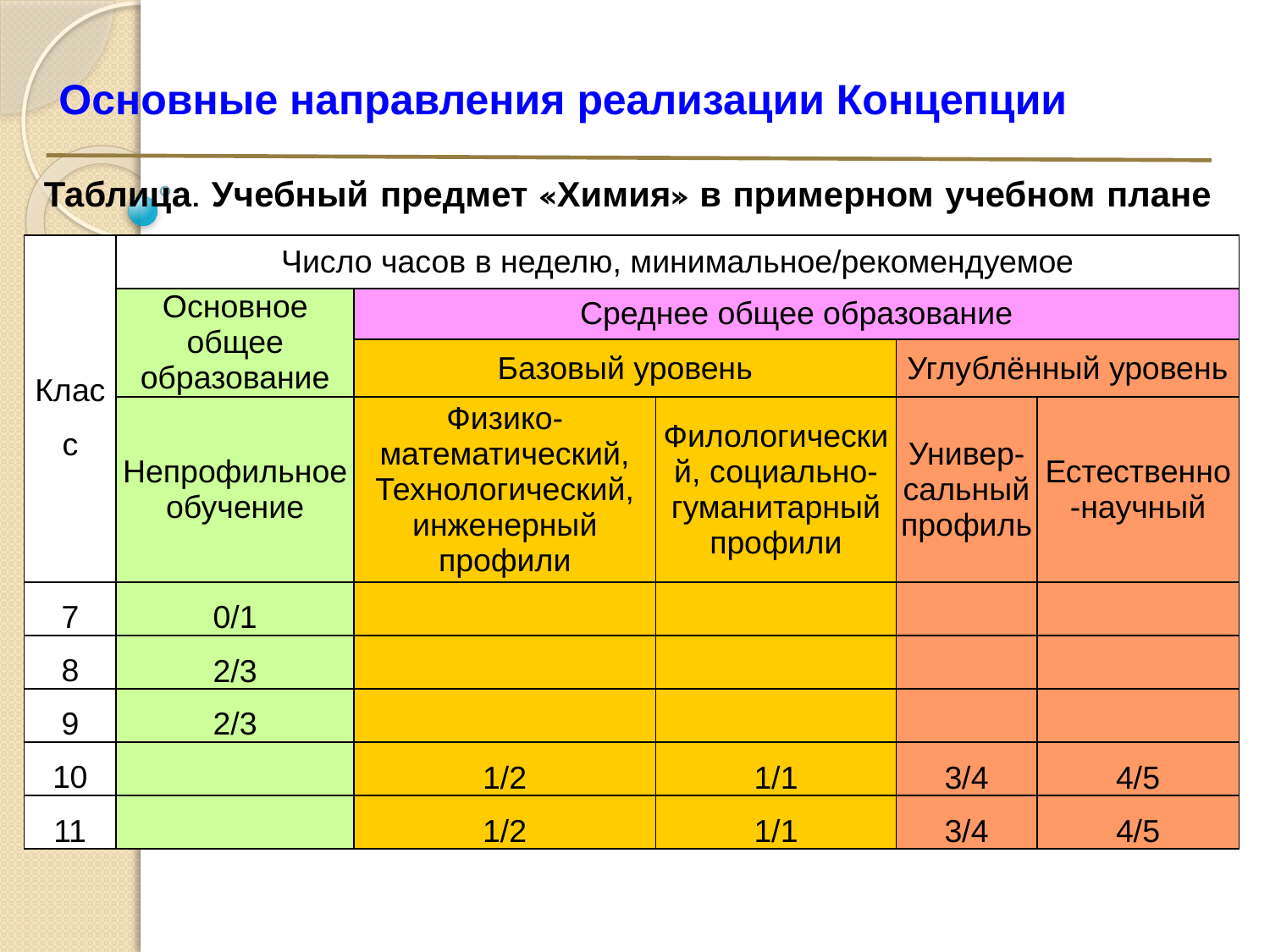

# Основные направления реализации Концепции

 Таблица. Учебный предмет «Химия» в примерном учебном плане

| Класс | Число часов в неделю, минимальное/рекомендуемое |  |  |  |  |
| --- | --- | --- | --- | --- | --- |
|  | Основное общее образование | Среднее общее образование |  |  |  |
|  |  | Базовый уровень |  | Углублённый уровень |  |
|  | Непрофильное обучение | Физико-математический, Технологический, инженерный профили | Филологический, социально-гуманитарный профили | Универ-сальный профиль | Естественно-научный |
| 7 | 0/1 |  |  |  |  |
| 8 | 2/3 |  |  |  |  |
| 9 | 2/3 |  |  |  |  |
| 10 |  | 1/2 | 1/1 | 3/4 | 4/5 |
| 11 |  | 1/2 | 1/1 | 3/4 | 4/5 |